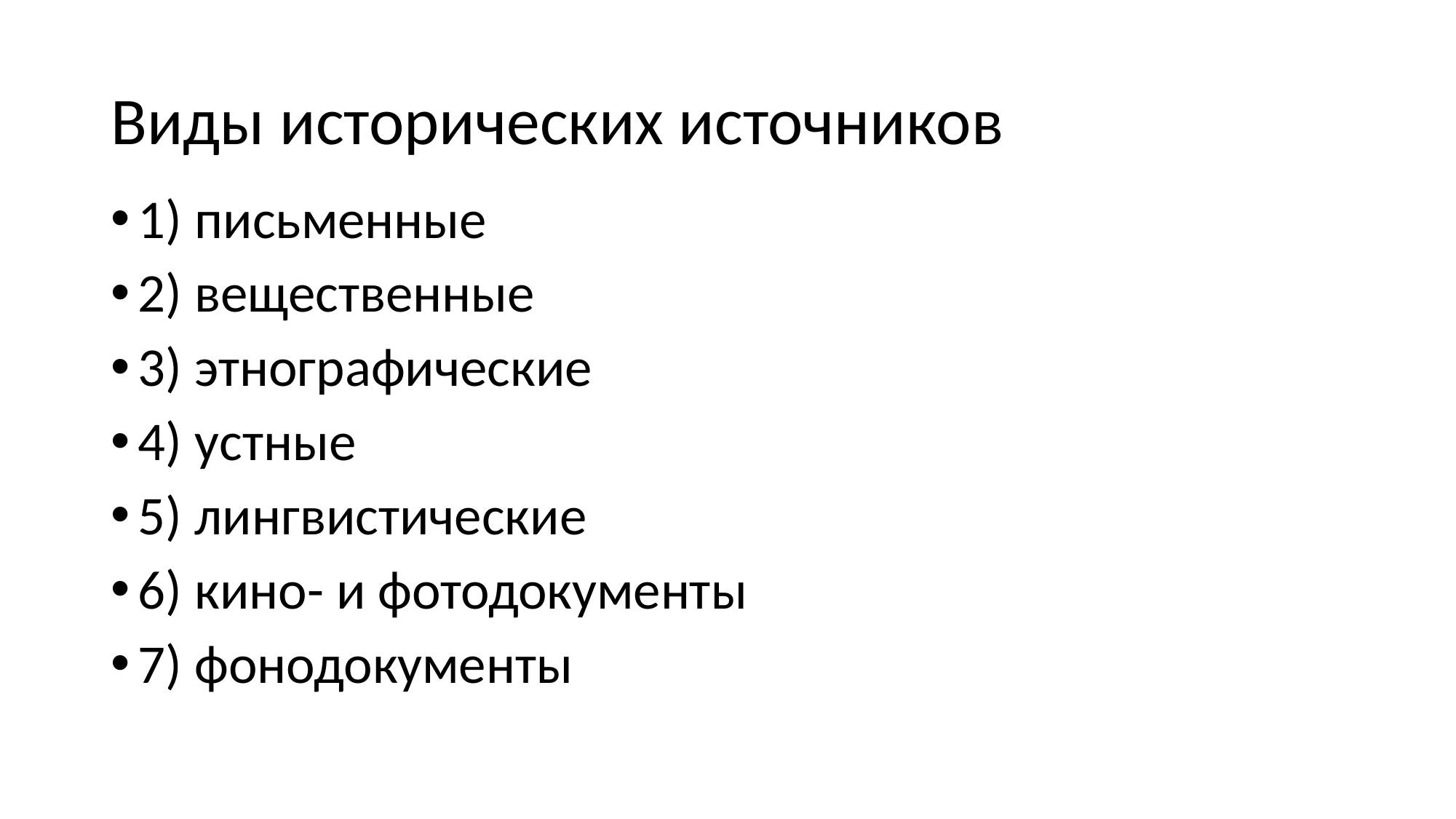

# Виды исторических источников
1) письменные
2) вещественные
3) этнографические
4) устные
5) лингвистические
6) кино- и фотодокументы
7) фонодокументы